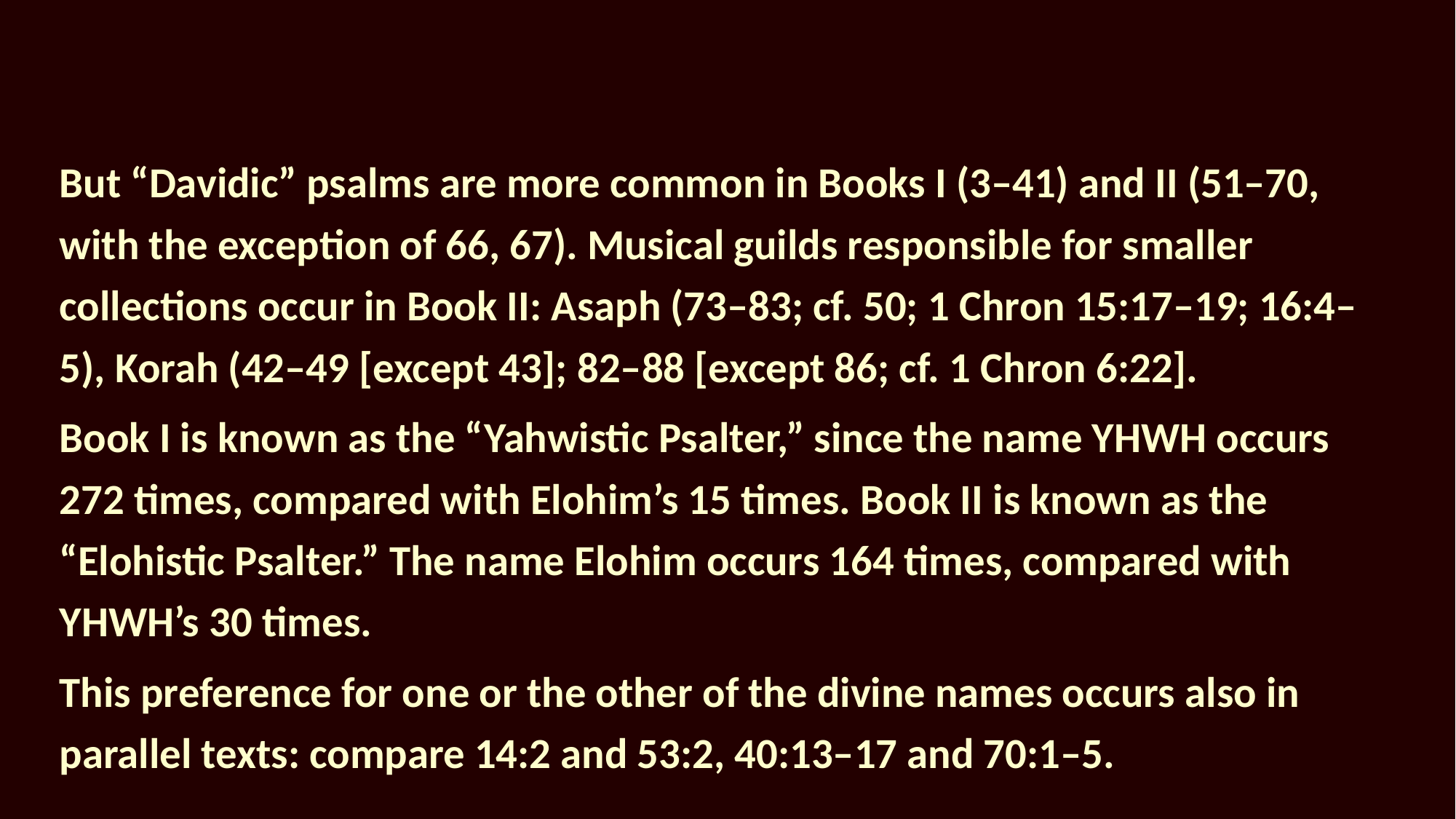

But “Davidic” psalms are more common in Books I (3–41) and II (51–70, with the exception of 66, 67). Musical guilds responsible for smaller collections occur in Book II: Asaph (73–83; cf. 50; 1 Chron 15:17–19; 16:4–5), Korah (42–49 [except 43]; 82–88 [except 86; cf. 1 Chron 6:22].
Book I is known as the “Yahwistic Psalter,” since the name YHWH occurs 272 times, compared with Elohim’s 15 times. Book II is known as the “Elohistic Psalter.” The name Elohim occurs 164 times, compared with YHWH’s 30 times.
This preference for one or the other of the divine names occurs also in parallel texts: compare 14:2 and 53:2, 40:13–17 and 70:1–5.